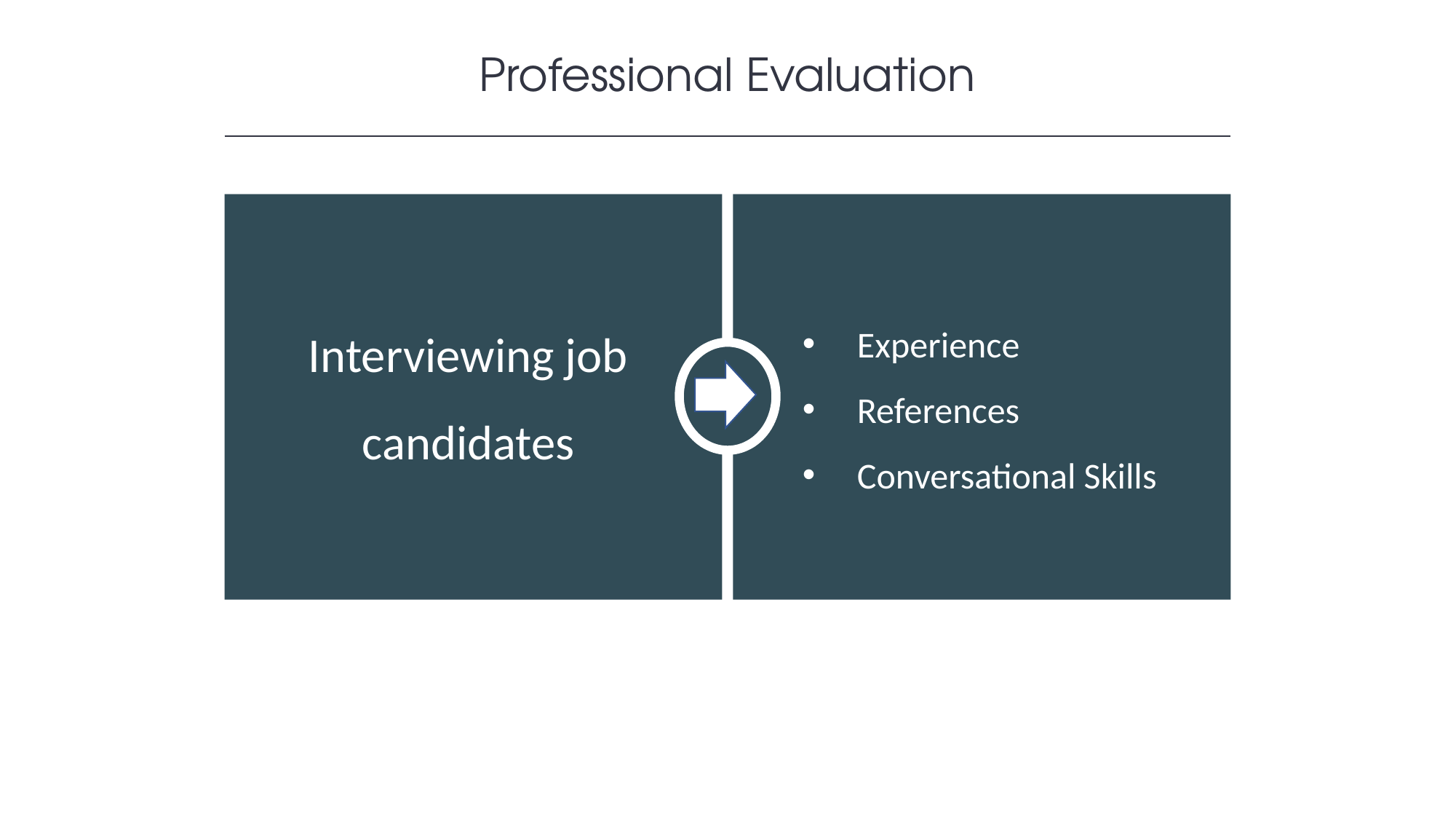

Professional Evaluation
HAWKES LEARNING

Interviewing job candidates
Experience
References
Conversational Skills